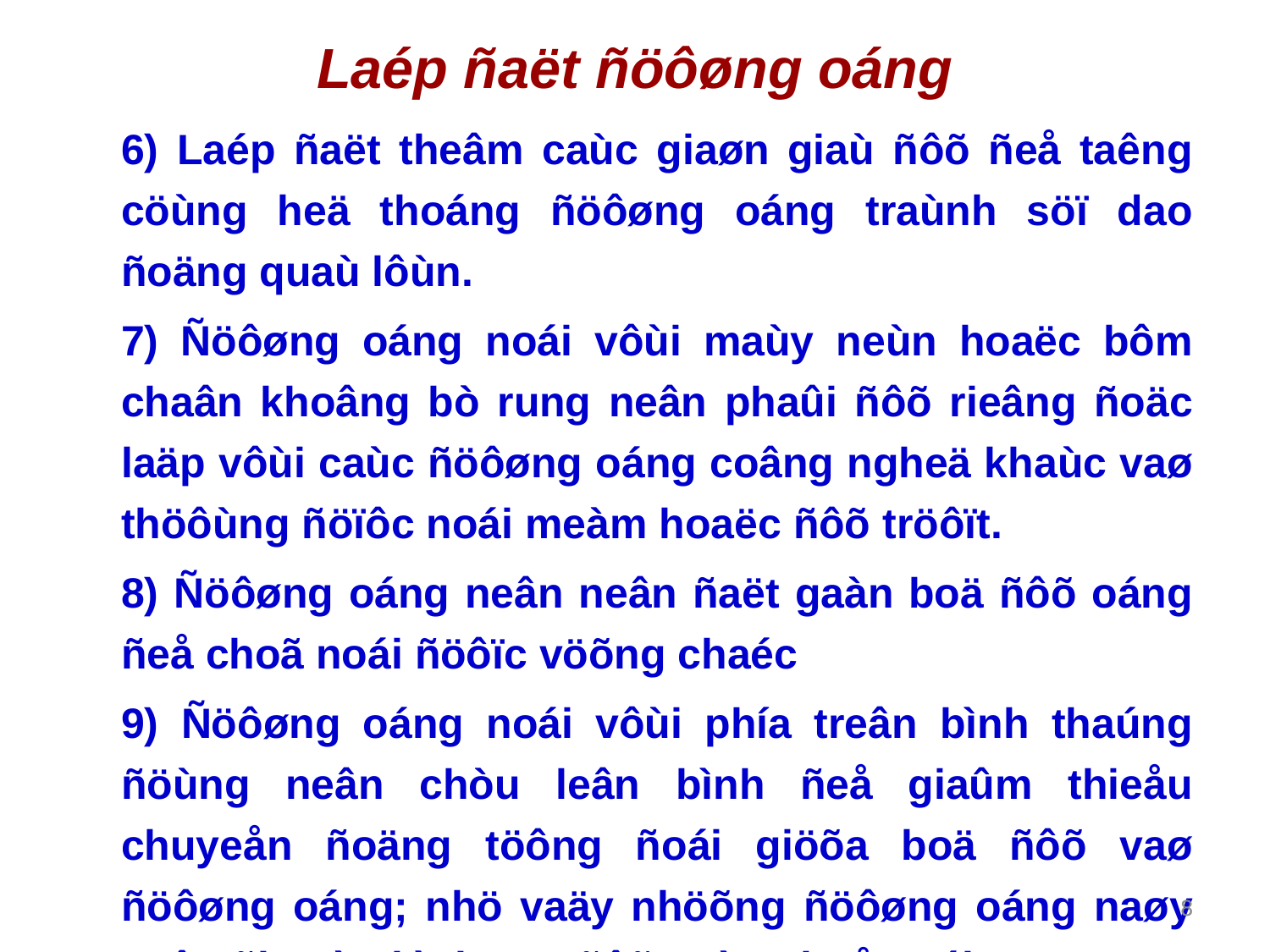

# Laép ñaët ñöôøng oáng
	6) Laép ñaët theâm caùc giaøn giaù ñôõ ñeå taêng cöùng heä thoáng ñöôøng oáng traùnh söï dao ñoäng quaù lôùn.
	7) Ñöôøng oáng noái vôùi maùy neùn hoaëc bôm chaân khoâng bò rung neân phaûi ñôõ rieâng ñoäc laäp vôùi caùc ñöôøng oáng coâng ngheä khaùc vaø thöôùng ñöïôc noái meàm hoaëc ñôõ tröôït.
	8) Ñöôøng oáng neân neân ñaët gaàn boä ñôõ oáng ñeå choã noái ñöôïc vöõng chaéc
	9) Ñöôøng oáng noái vôùi phía treân bình thaúng ñöùng neân chòu leân bình ñeå giaûm thieåu chuyeån ñoäng töông ñoái giöõa boä ñôõ vaø ñöôøng oáng; nhö vaäy nhöõng ñöôøng oáng naøy neân ñi gaàn bình vaø ñôõ gaàn choå noái.
	10) Ñöôøng oáng phaûi coù ñuû khoaûng troáng xung quanh ñeå thuaän tieän cho vieäc laép ñaët vaø baûo trì.
8